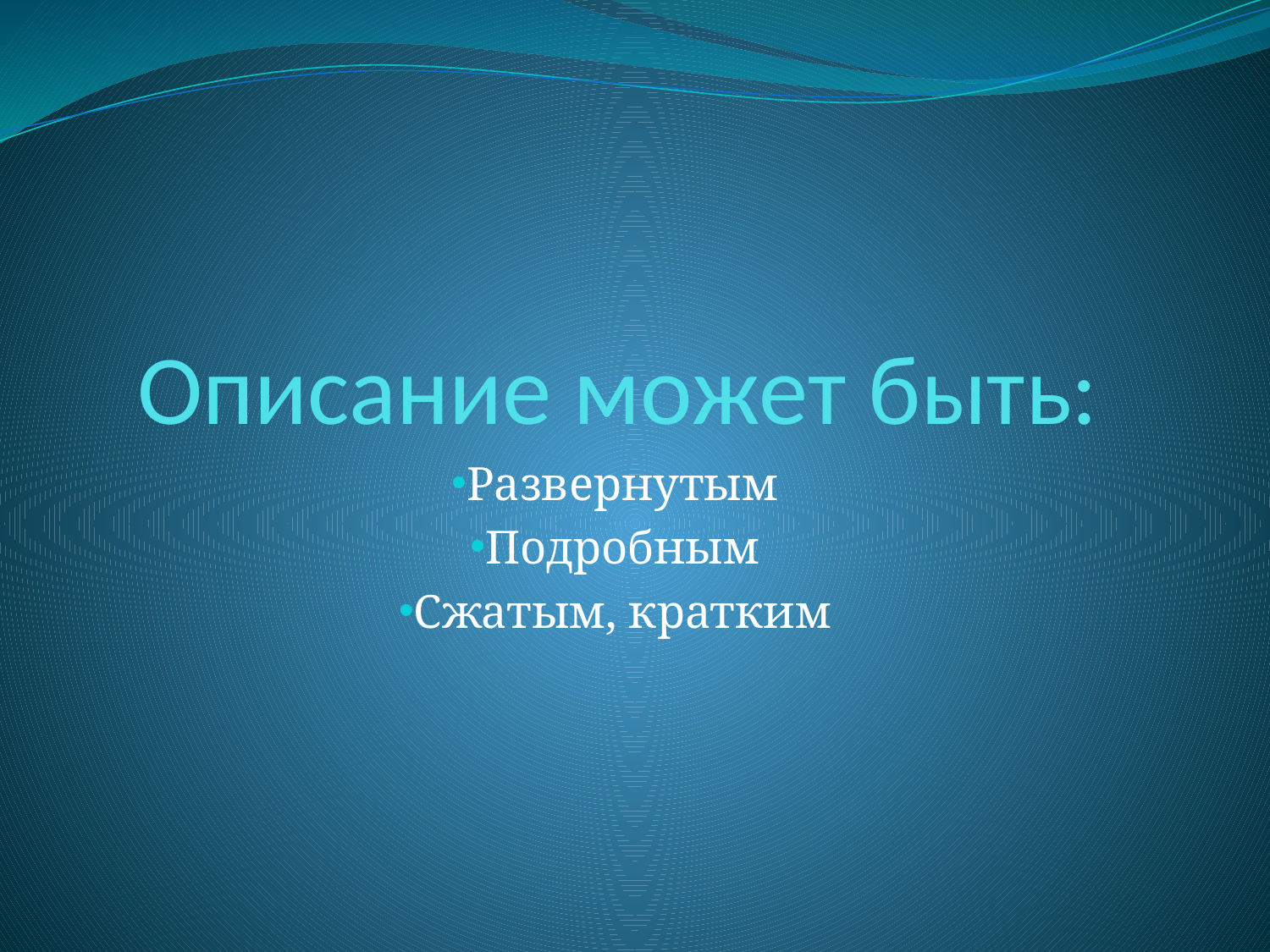

# Описание может быть:
Развернутым
Подробным
Сжатым, кратким